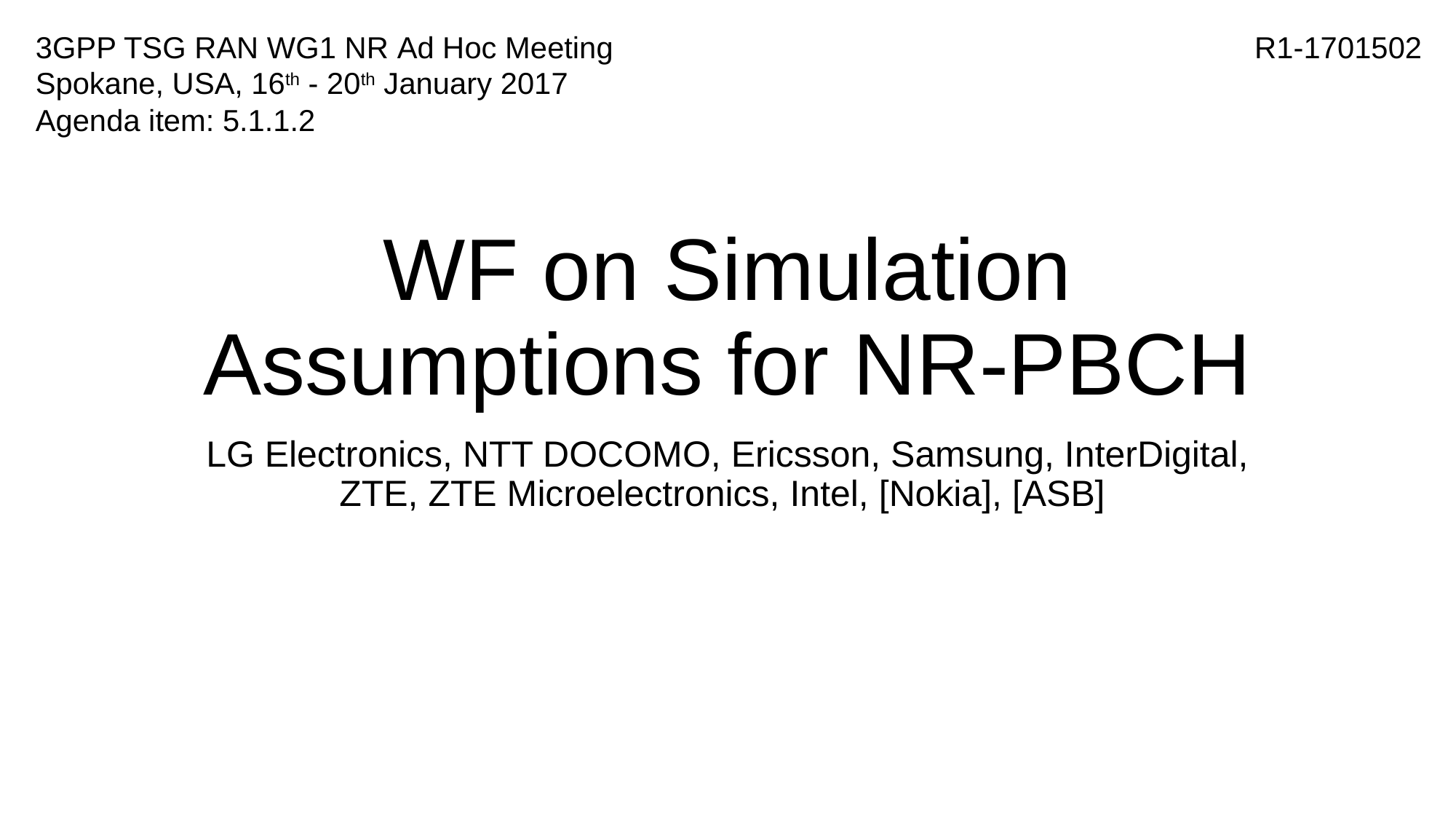

3GPP TSG RAN WG1 NR Ad Hoc Meeting
Spokane, USA, 16th - 20th January 2017
Agenda item: 5.1.1.2
R1-1701502
# WF on Simulation Assumptions for NR-PBCH
LG Electronics, NTT DOCOMO, Ericsson, Samsung, InterDigital, ZTE, ZTE Microelectronics, Intel, [Nokia], [ASB]